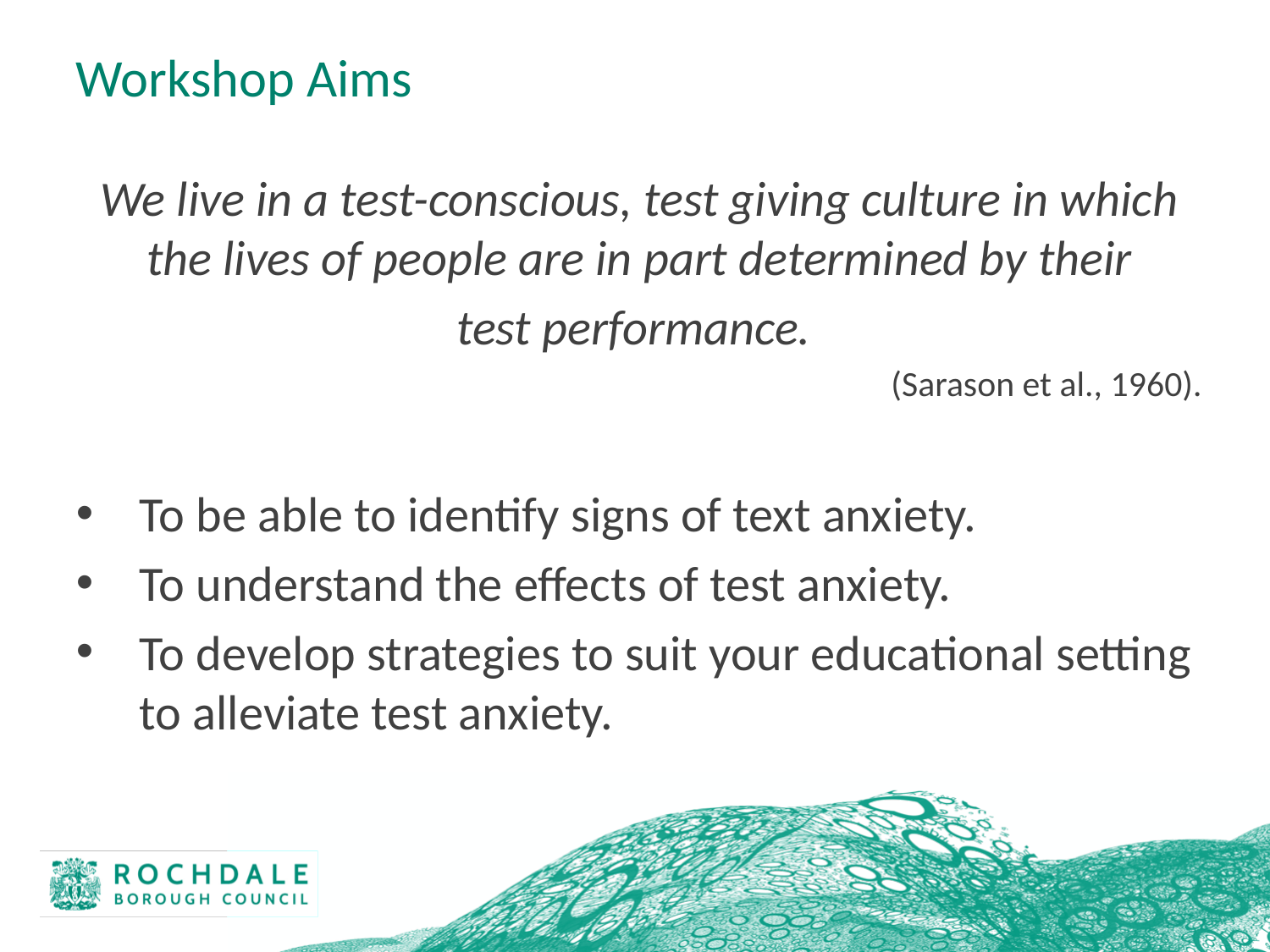

# Workshop Aims
We live in a test-conscious, test giving culture in which the lives of people are in part determined by their
test performance.
(Sarason et al., 1960).

To be able to identify signs of text anxiety.
To understand the effects of test anxiety.
To develop strategies to suit your educational setting to alleviate test anxiety.